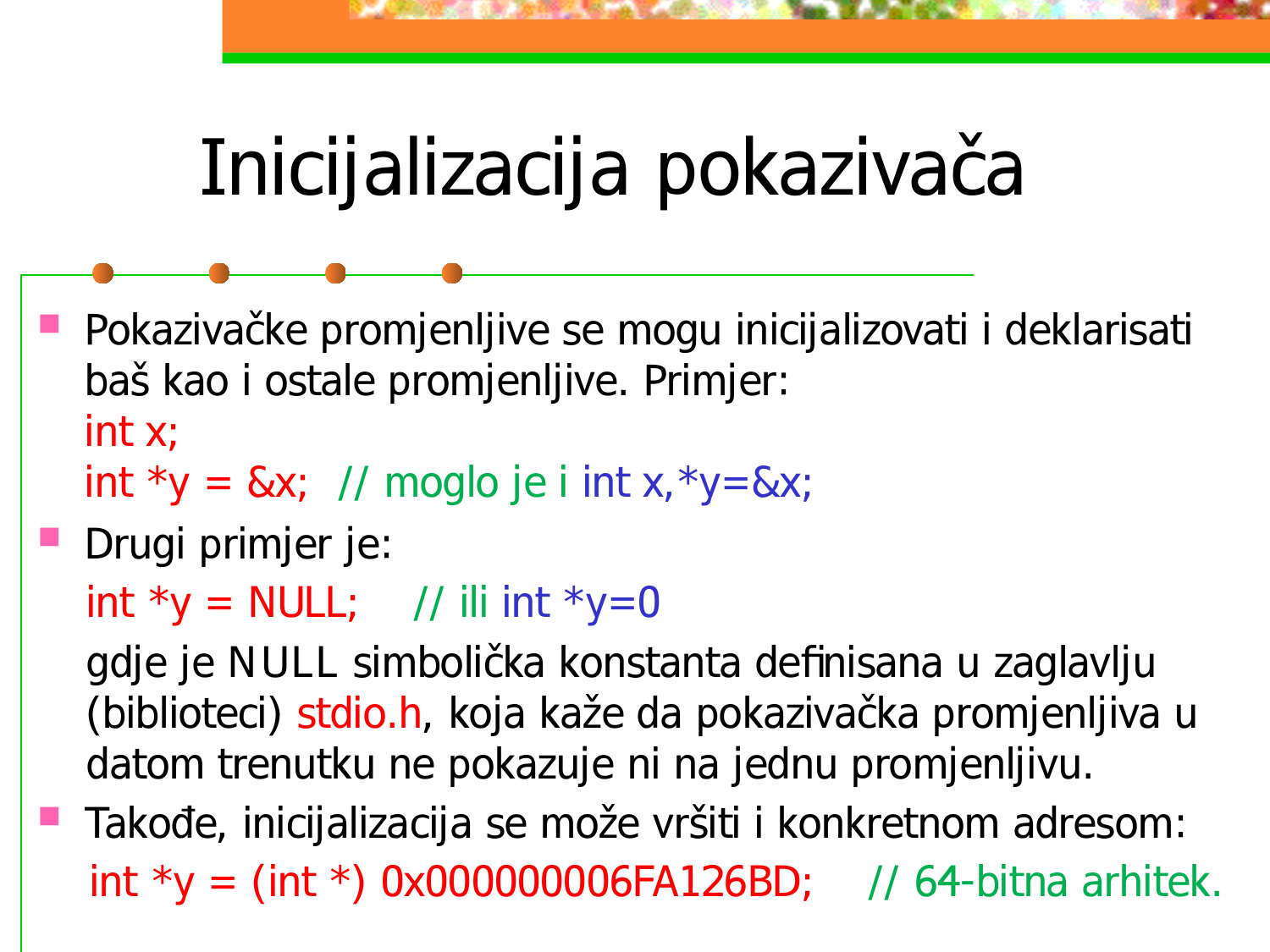

# Inicijalizacija pokazivača
Pokazivačke promjenljive se mogu inicijalizovati i deklarisati baš kao i ostale promjenljive. Primjer:
int x;
int *y = &x;	// moglo je i int x,*y=&x;
Drugi primjer je:
int *y = NULL;    // ili int *y=0
gdje je NULL simbolička konstanta definisana u zaglavlju (biblioteci) stdio.h, koja kaže da pokazivačka promjenljiva u datom trenutku ne pokazuje ni na jednu promjenljivu.
Takođe, inicijalizacija se može vršiti i konkretnom adresom:
    int *y = (int *) 0x000000006FA126BD;    // 64-bitna arhitek.